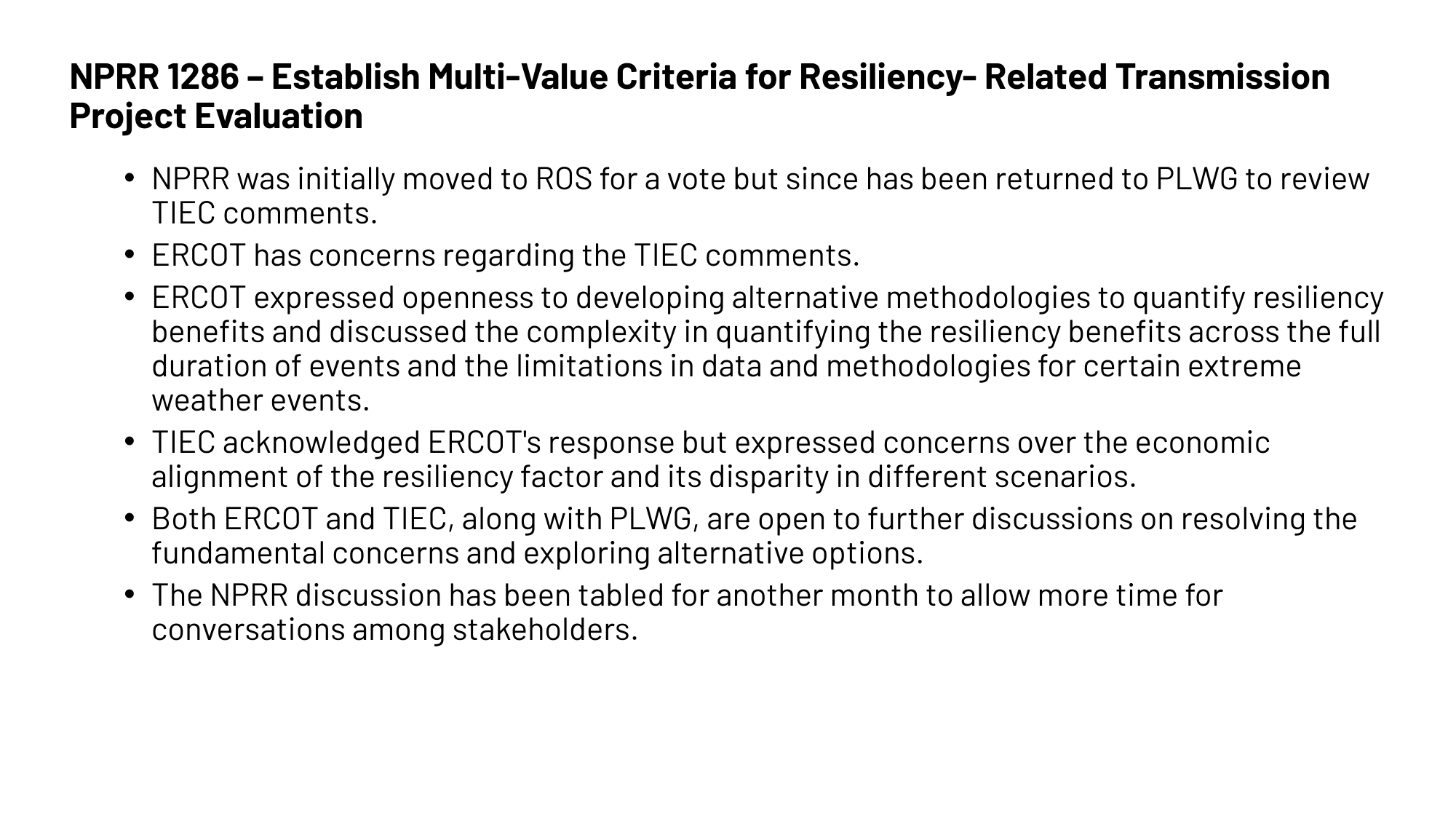

NPRR 1286 – Establish Multi-Value Criteria for Resiliency- Related Transmission Project Evaluation
NPRR was initially moved to ROS for a vote but since has been returned to PLWG to review TIEC comments.
ERCOT has concerns regarding the TIEC comments.
ERCOT expressed openness to developing alternative methodologies to quantify resiliency benefits and discussed the complexity in quantifying the resiliency benefits across the full duration of events and the limitations in data and methodologies for certain extreme weather events.
TIEC acknowledged ERCOT's response but expressed concerns over the economic alignment of the resiliency factor and its disparity in different scenarios.
Both ERCOT and TIEC, along with PLWG, are open to further discussions on resolving the fundamental concerns and exploring alternative options.
The NPRR discussion has been tabled for another month to allow more time for conversations among stakeholders.